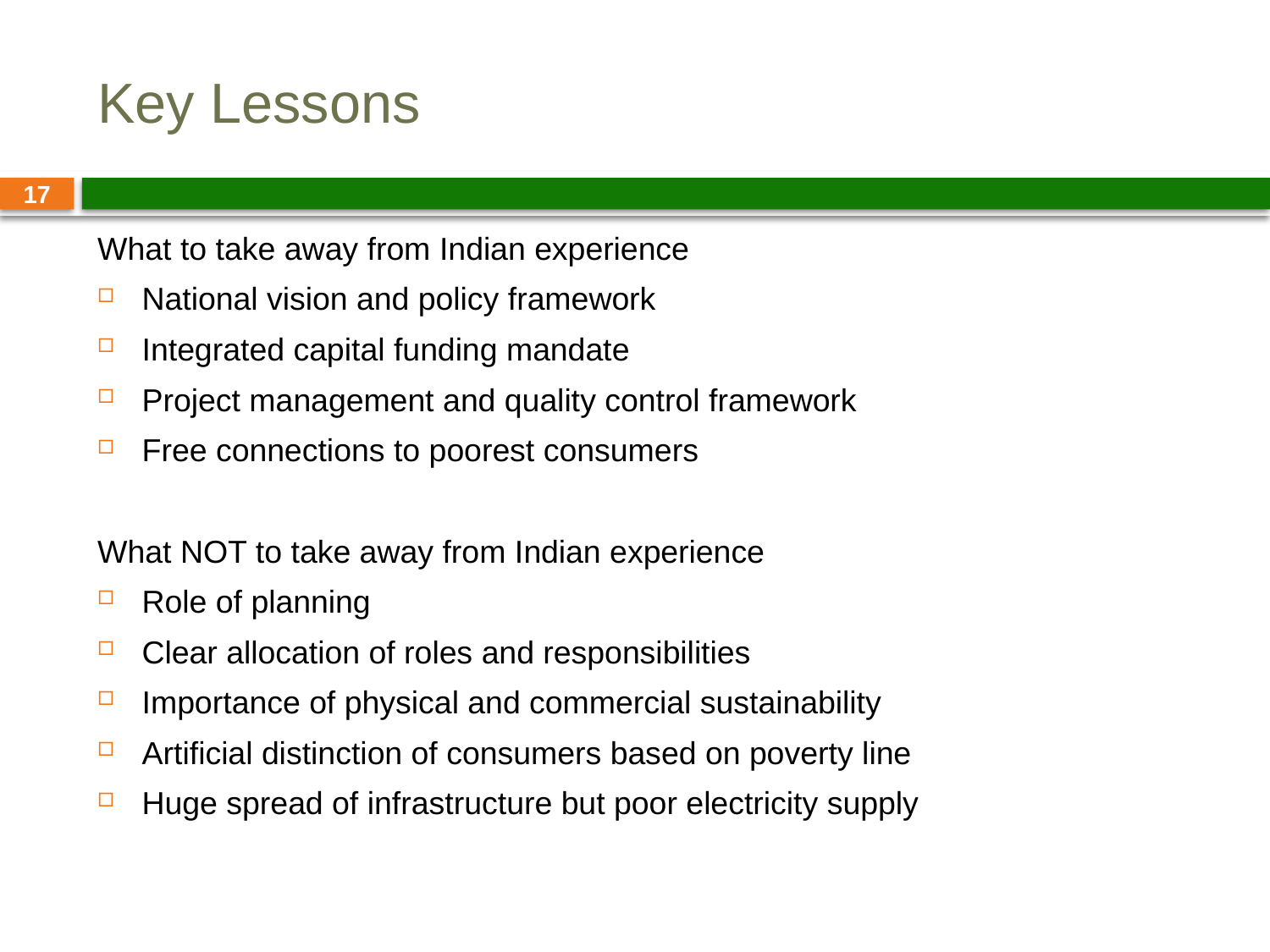

# Key Lessons
17
What to take away from Indian experience
National vision and policy framework
Integrated capital funding mandate
Project management and quality control framework
Free connections to poorest consumers

What NOT to take away from Indian experience
Role of planning
Clear allocation of roles and responsibilities
Importance of physical and commercial sustainability
Artificial distinction of consumers based on poverty line
Huge spread of infrastructure but poor electricity supply